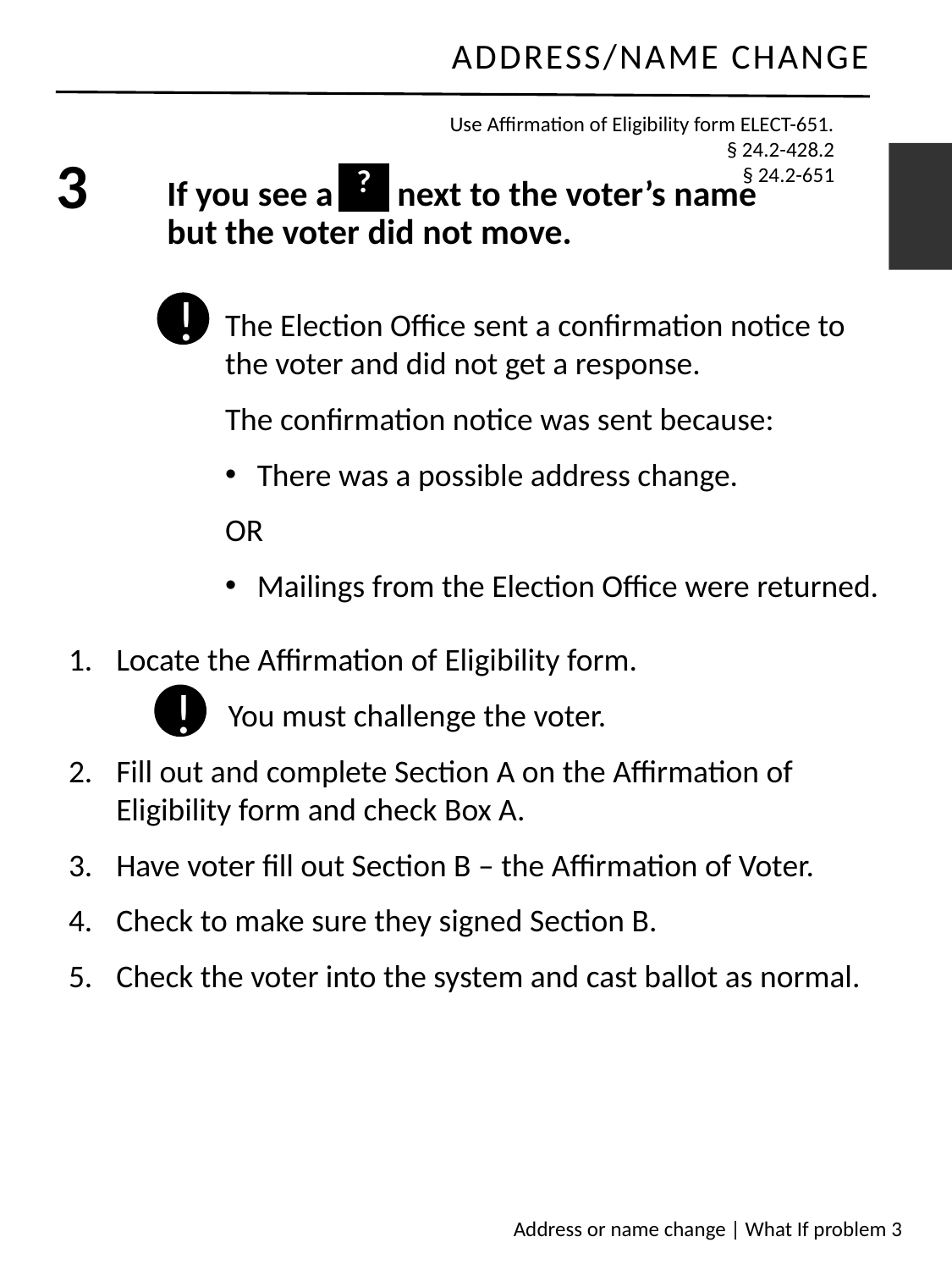

Use Affirmation of Eligibility form ELECT-651.
§ 24.2-428.2
§ 24.2-651

3
| ? |
| --- |
If you see a        next to the voter’s name but the voter did not move.

!
The Election Office sent a confirmation notice to the voter and did not get a response.
The confirmation notice was sent because:
There was a possible address change.
OR
Mailings from the Election Office were returned.
Locate the Affirmation of Eligibility form.
You must challenge the voter.
Fill out and complete Section A on the Affirmation of Eligibility form and check Box A.
Have voter fill out Section B – the Affirmation of Voter.
Check to make sure they signed Section B.
Check the voter into the system and cast ballot as normal.

!
Address or name change | What If problem 3